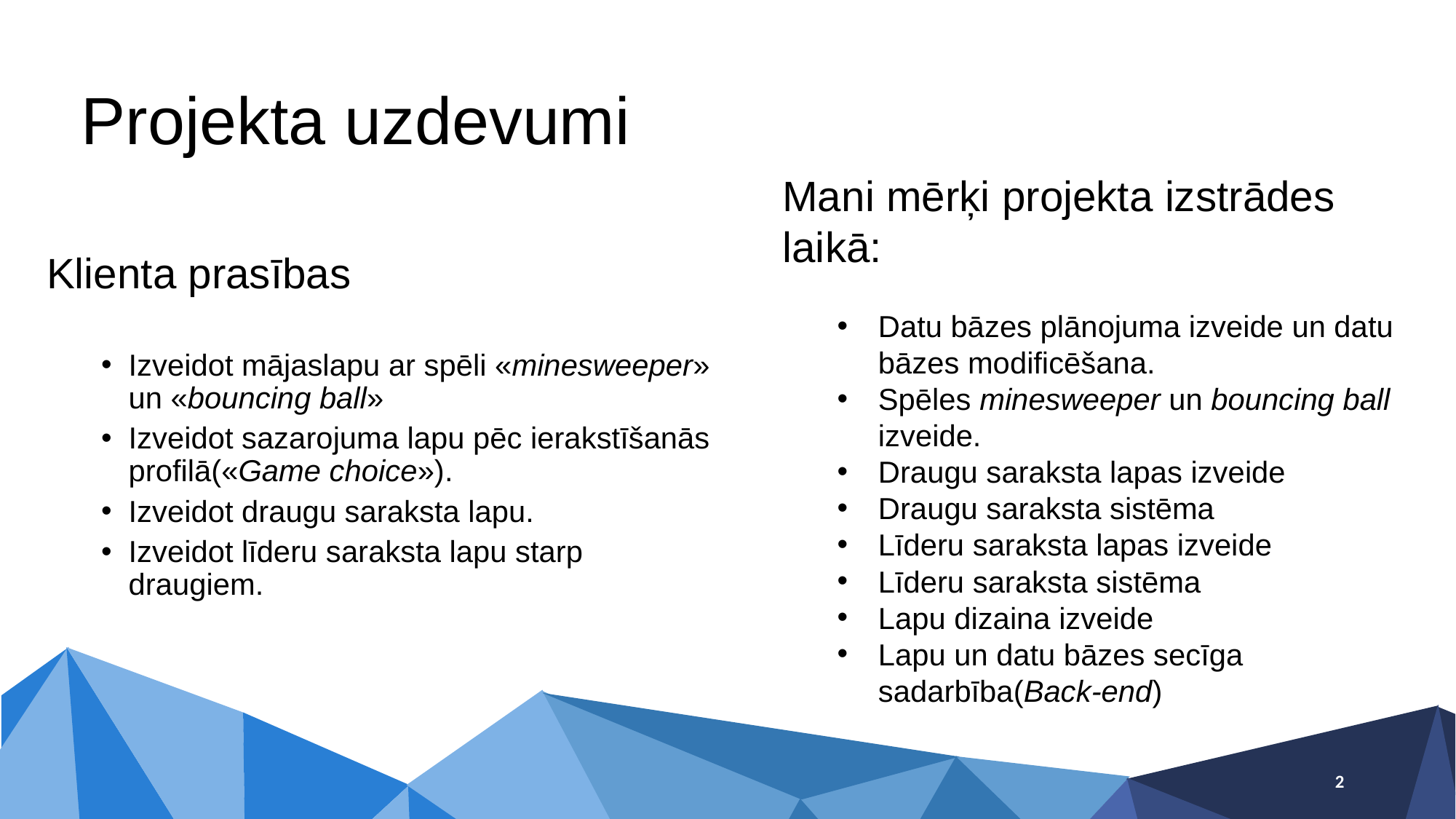

# Projekta uzdevumi
Mani mērķi projekta izstrādes laikā:

Datu bāzes plānojuma izveide un datu bāzes modificēšana.
Spēles minesweeper un bouncing ball izveide.
Draugu saraksta lapas izveide
Draugu saraksta sistēma
Līderu saraksta lapas izveide
Līderu saraksta sistēma
Lapu dizaina izveide
Lapu un datu bāzes secīga sadarbība(Back-end)
Klienta prasības

Izveidot mājaslapu ar spēli «minesweeper» un «bouncing ball»
Izveidot sazarojuma lapu pēc ierakstīšanās profilā(«Game choice»).
Izveidot draugu saraksta lapu.
Izveidot līderu saraksta lapu starp draugiem.

2